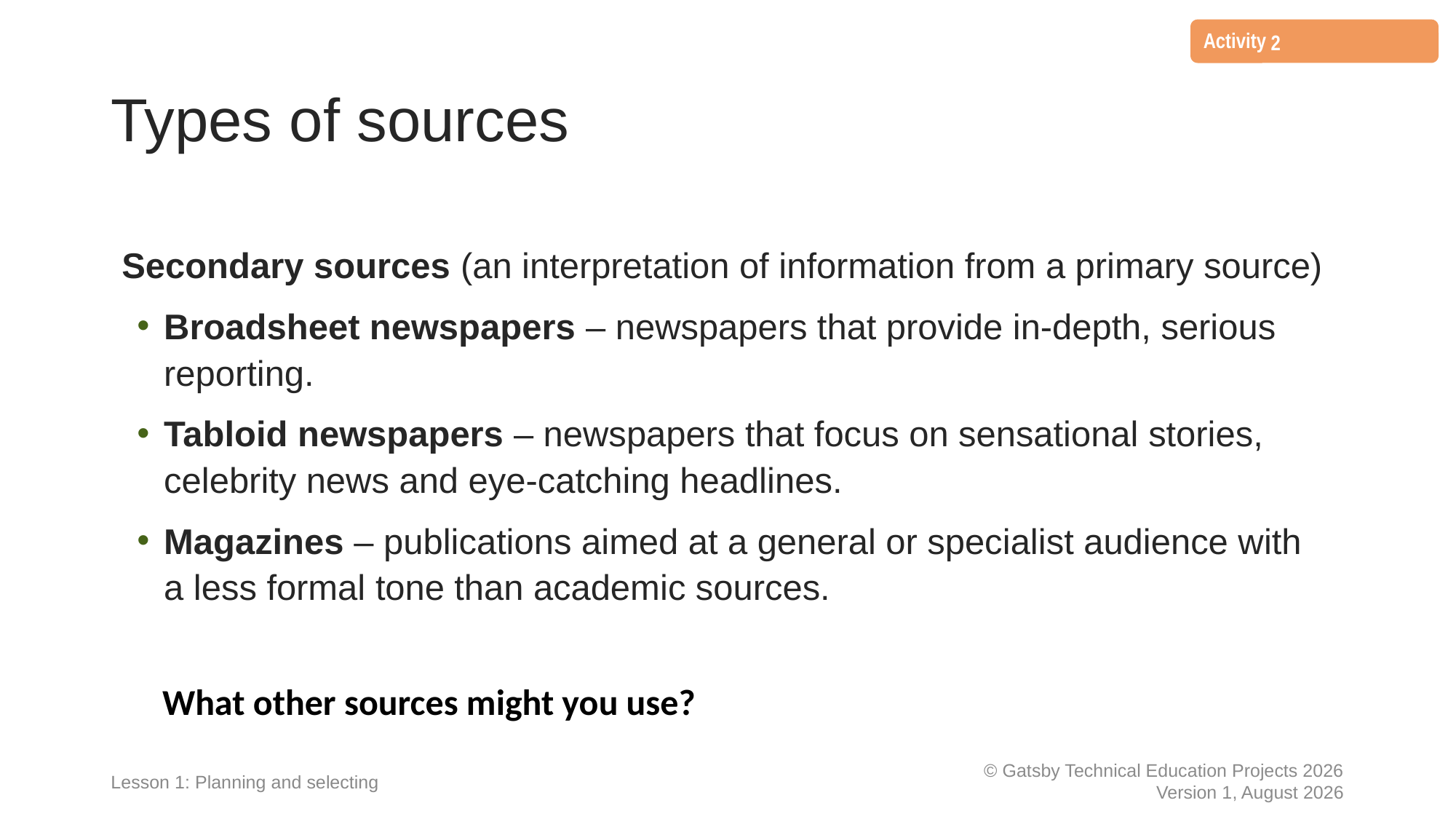

2
# Types of sources
Secondary sources (an interpretation of information from a primary source)
Broadsheet newspapers – newspapers that provide in-depth, serious reporting.
Tabloid newspapers – newspapers that focus on sensational stories, celebrity news and eye-catching headlines.
Magazines – publications aimed at a general or specialist audience with a less formal tone than academic sources.
What other sources might you use?
Lesson 1: Planning and selecting